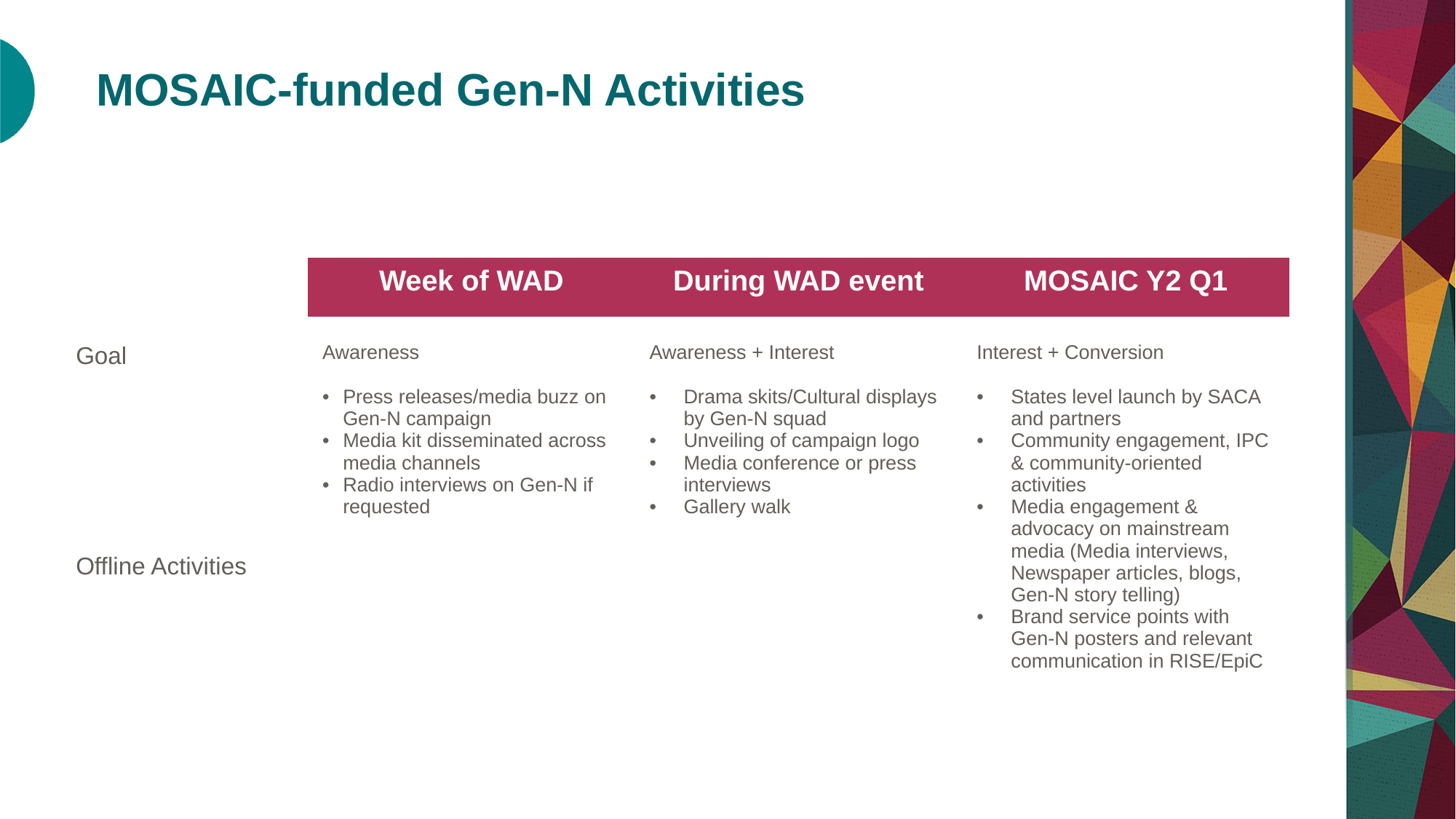

# MOSAIC-funded Gen-N Activities
| Week of WAD | During WAD event | MOSAIC Y2 Q1 |
| --- | --- | --- |
| Awareness Press releases/media buzz on Gen-N campaign Media kit disseminated across media channels Radio interviews on Gen-N if requested | Awareness + Interest Drama skits/Cultural displays by Gen-N squad Unveiling of campaign logo Media conference or press interviews Gallery walk | Interest + Conversion States level launch by SACA and partners Community engagement, IPC & community-oriented activities Media engagement & advocacy on mainstream media (Media interviews, Newspaper articles, blogs, Gen-N story telling) Brand service points with Gen-N posters and relevant communication in RISE/EpiC |
| --- | --- | --- |
| Goal |
| --- |
| Offline Activities |